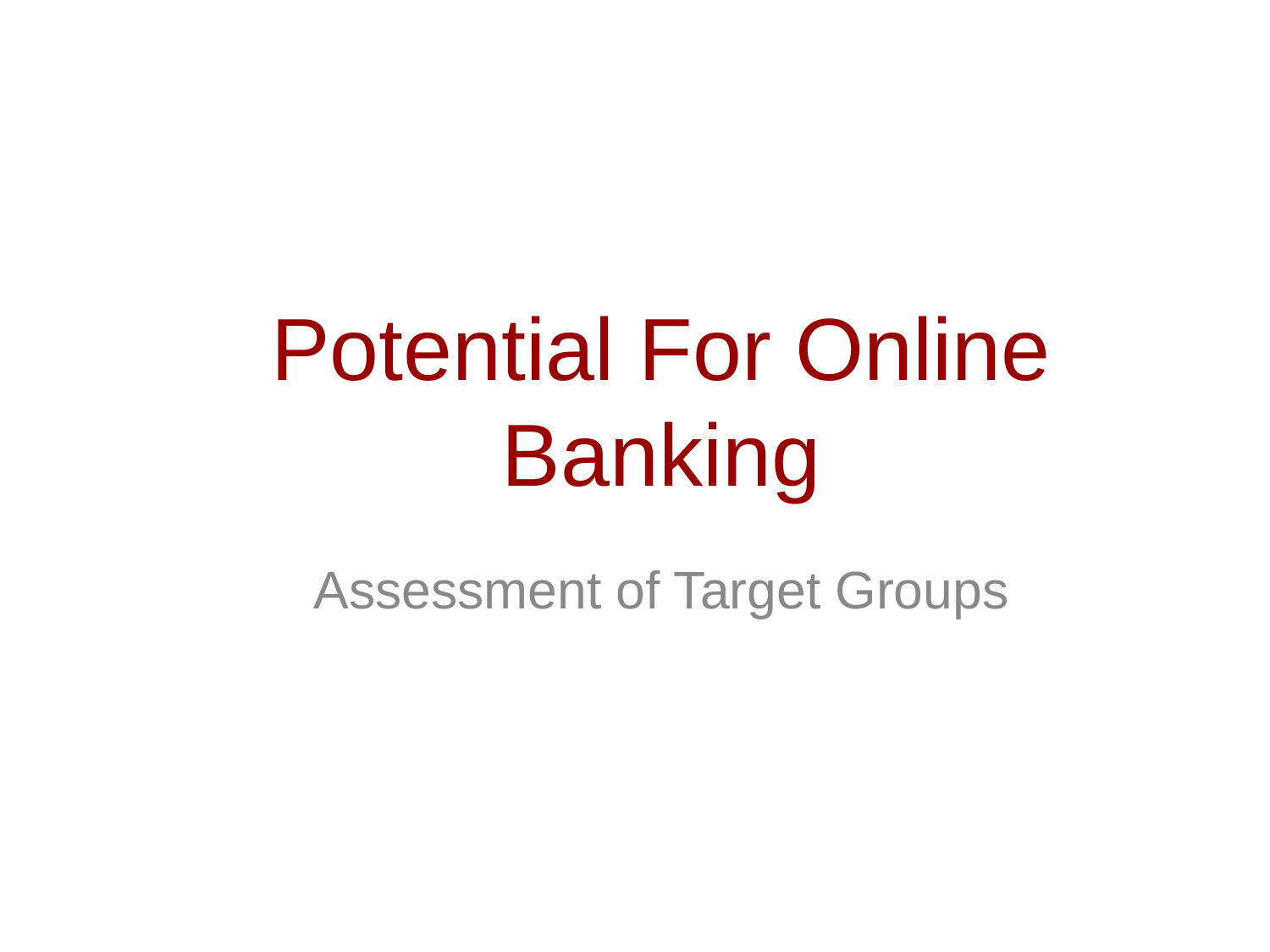

Potential For Online Banking
Assessment of Target Groups
35